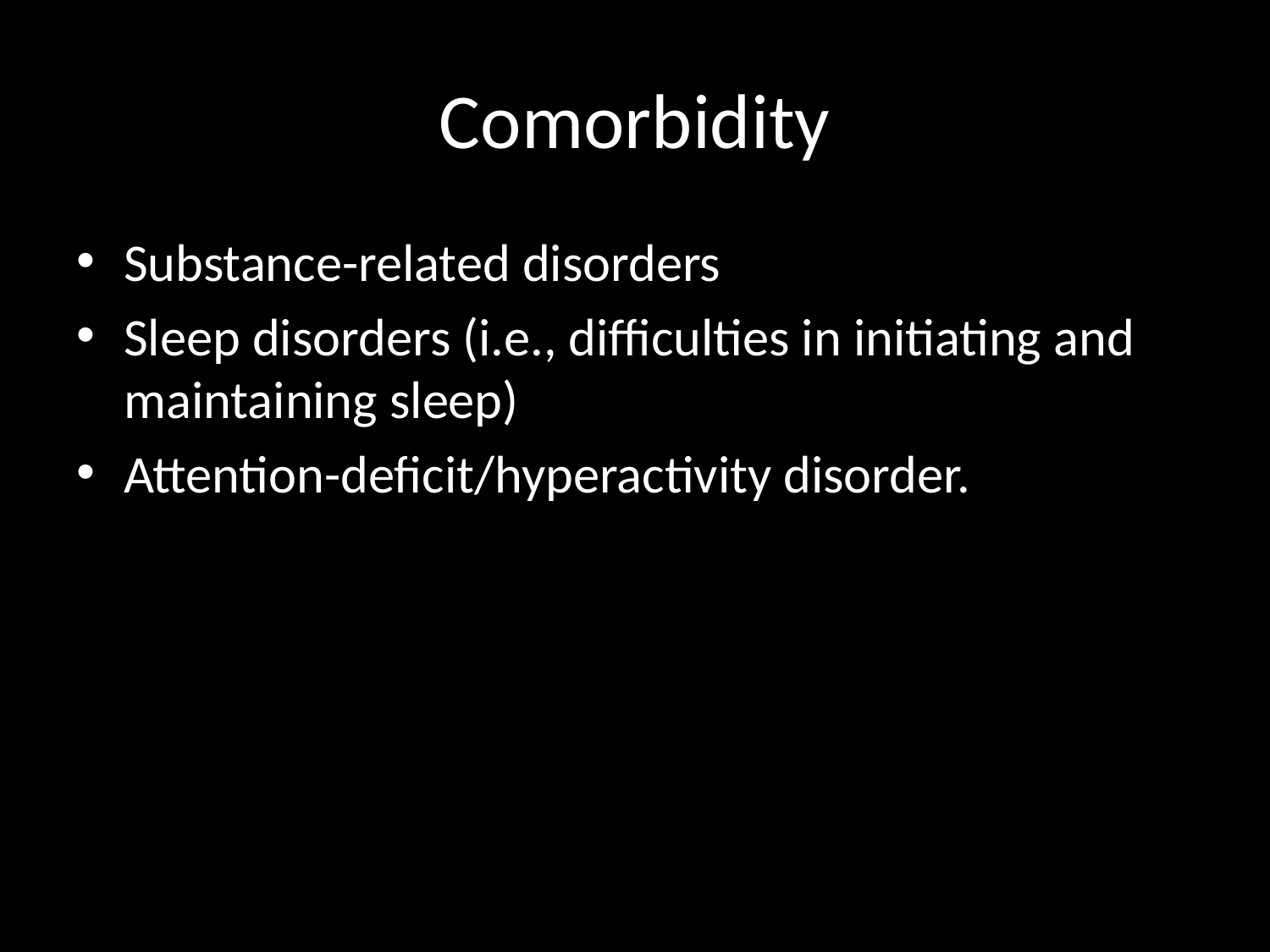

# Comorbidity
Substance-related disorders
Sleep disorders (i.e., difficulties in initiating and maintaining sleep)
Attention-deficit/hyperactivity disorder.